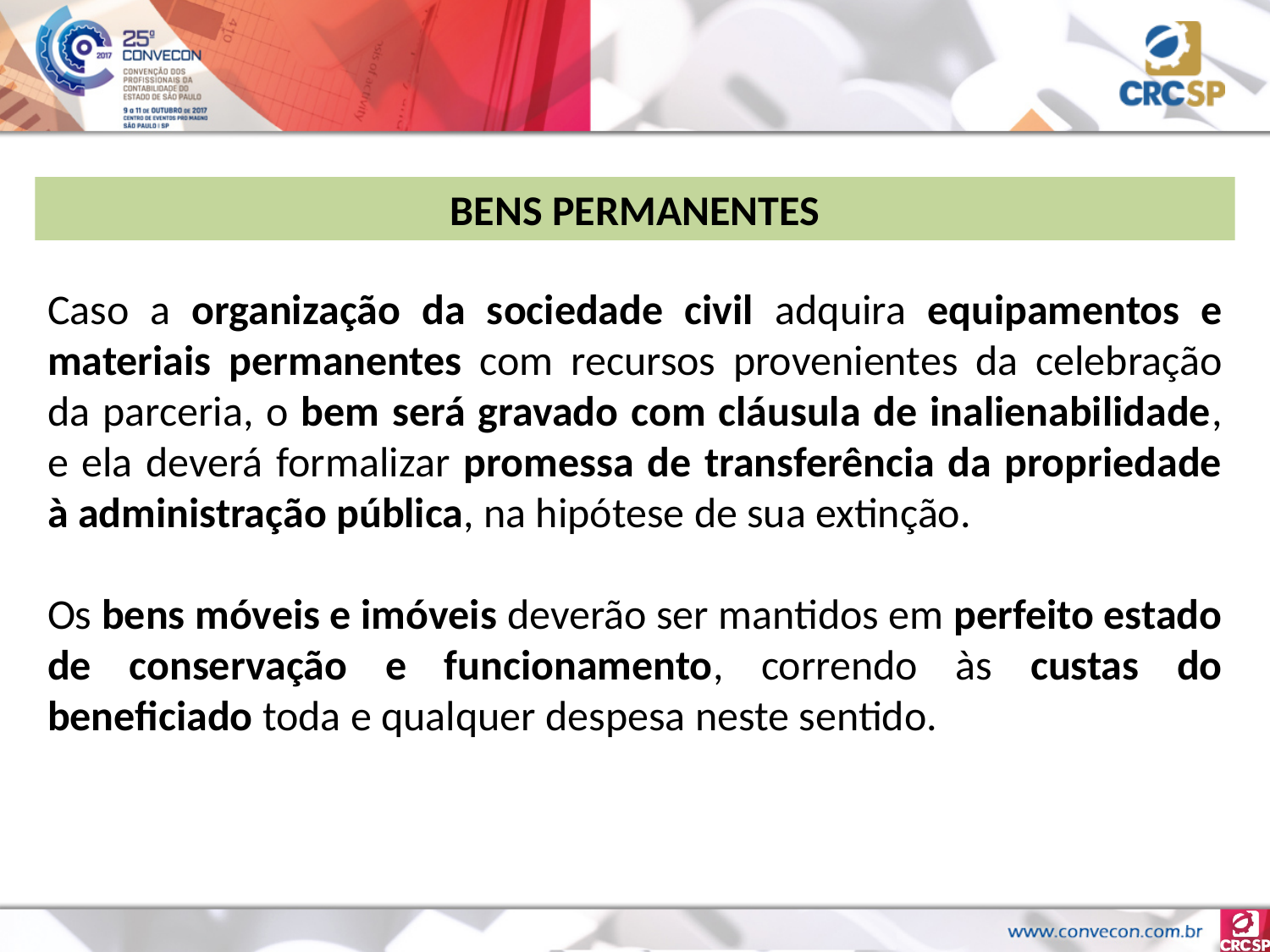

BENS PERMANENTES
Caso a organização da sociedade civil adquira equipamentos e materiais permanentes com recursos provenientes da celebração da parceria, o bem será gravado com cláusula de inalienabilidade, e ela deverá formalizar promessa de transferência da propriedade à administração pública, na hipótese de sua extinção.

Os bens móveis e imóveis deverão ser mantidos em perfeito estado de conservação e funcionamento, correndo às custas do beneficiado toda e qualquer despesa neste sentido.